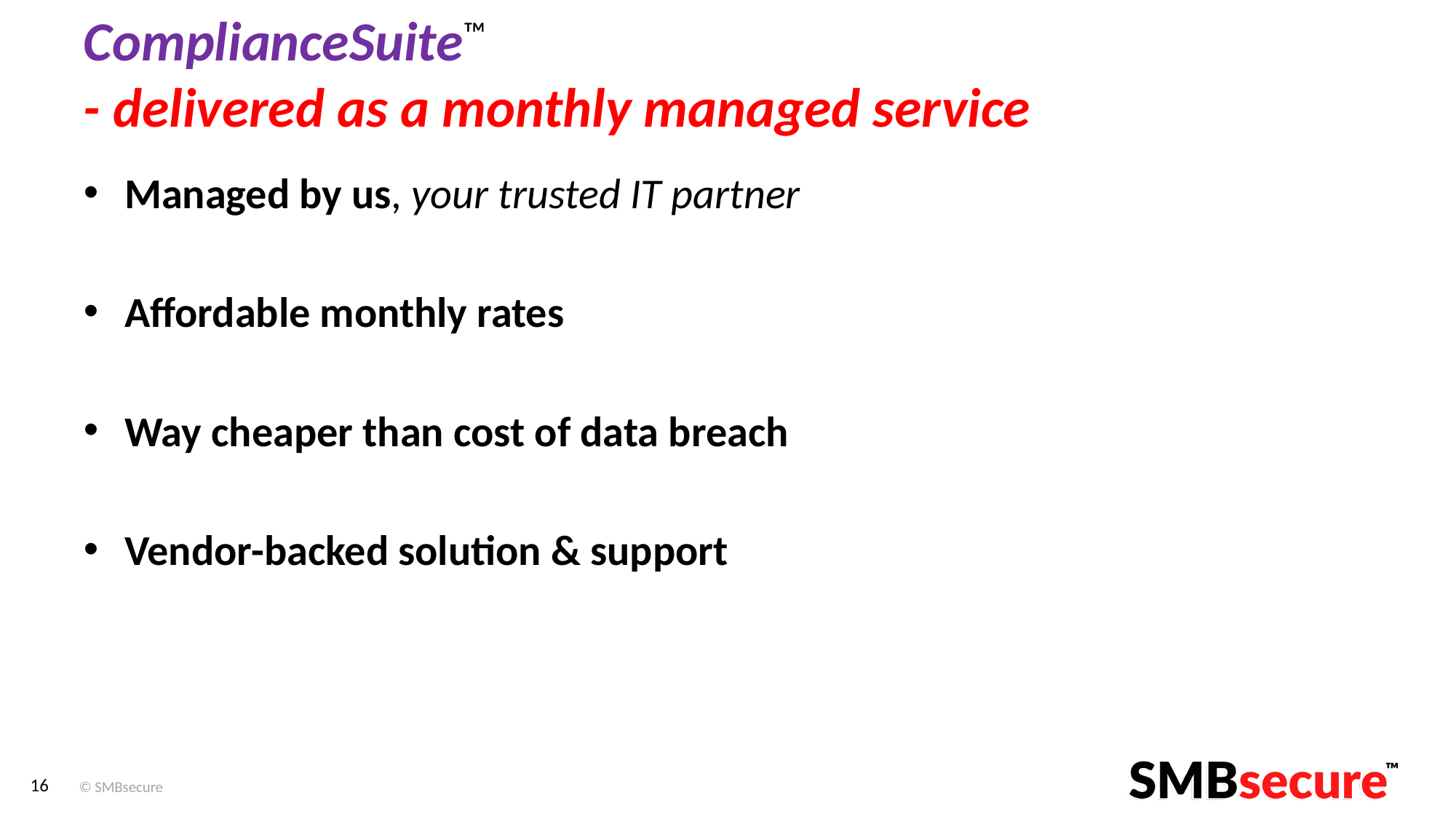

# ComplianceSuite™ - delivered as a monthly managed service
Managed by us, your trusted IT partner

Affordable monthly rates

Way cheaper than cost of data breach

Vendor-backed solution & support